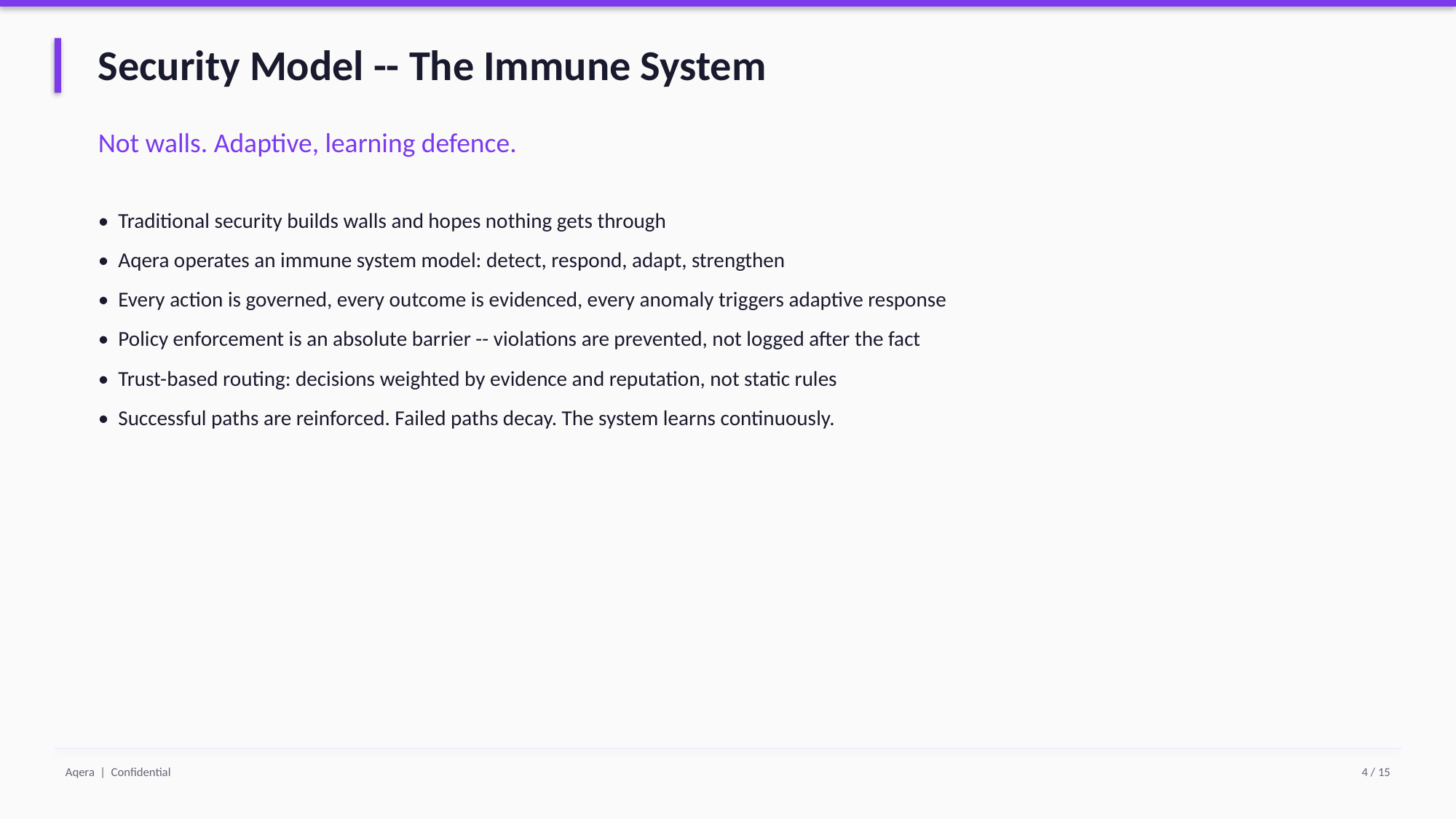

Security Model -- The Immune System

Not walls. Adaptive, learning defence.
•  Traditional security builds walls and hopes nothing gets through
•  Aqera operates an immune system model: detect, respond, adapt, strengthen
•  Every action is governed, every outcome is evidenced, every anomaly triggers adaptive response
•  Policy enforcement is an absolute barrier -- violations are prevented, not logged after the fact
•  Trust-based routing: decisions weighted by evidence and reputation, not static rules
•  Successful paths are reinforced. Failed paths decay. The system learns continuously.

Aqera  |  Confidential
4 / 15